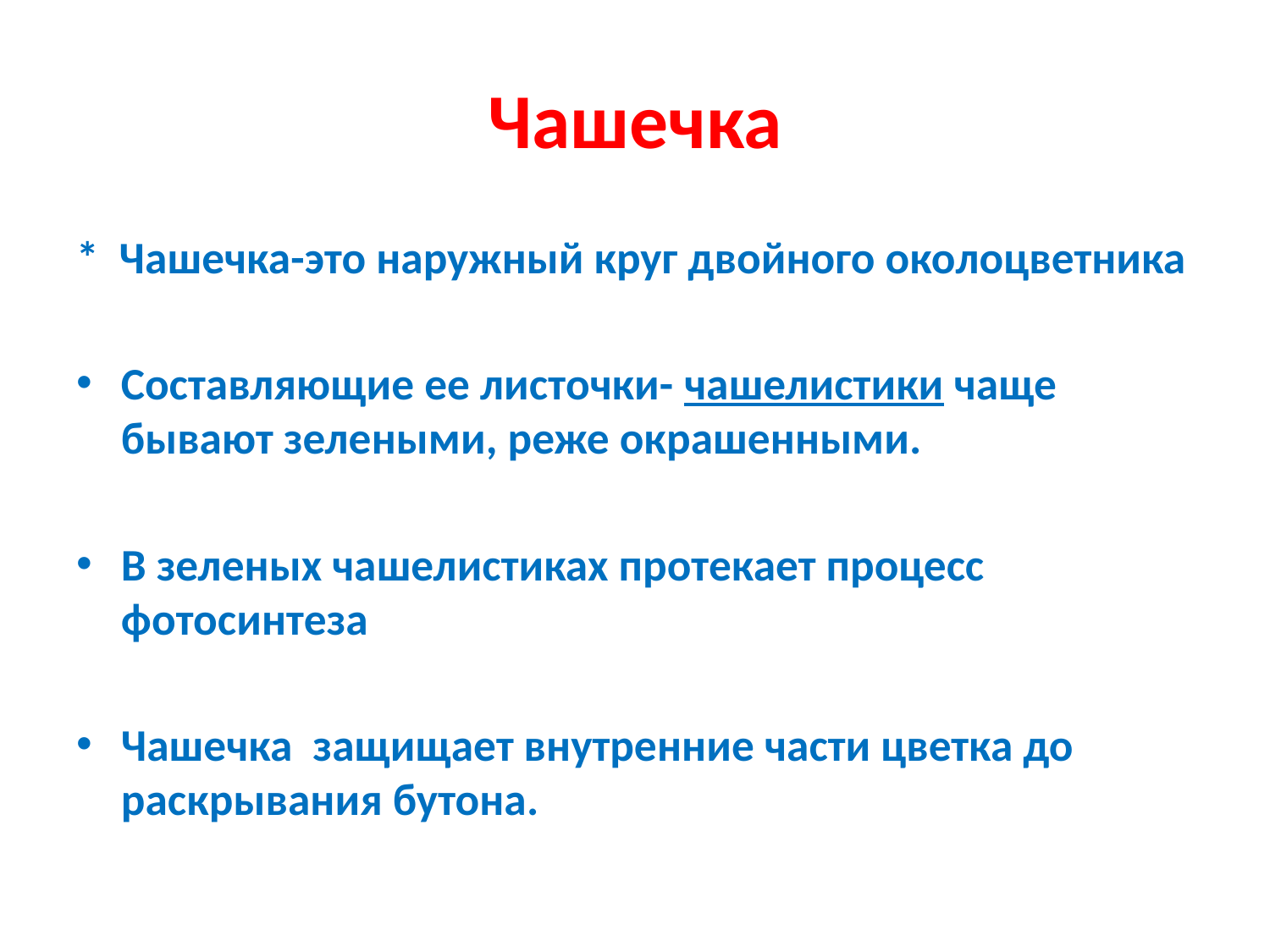

# Чашечка
*  Чашечка-это наружный круг двойного околоцветника

Составляющие ее листочки- чашелистики чаще бывают зелеными, реже окрашенными.

В зеленых чашелистиках протекает процесс фотосинтеза

Чашечка  защищает внутренние части цветка до раскрывания бутона.